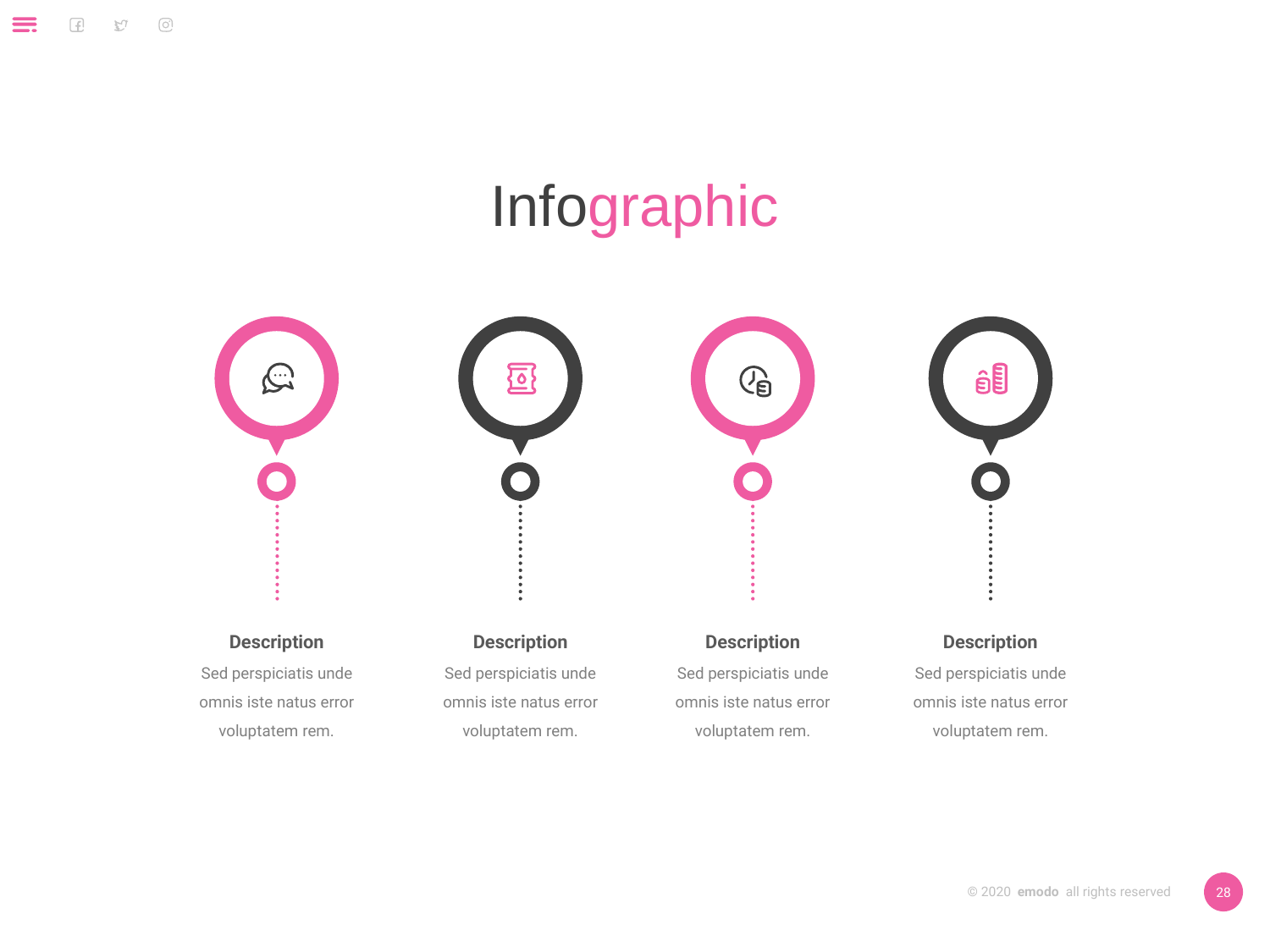

Infographic

Description
Description
Description
Description
Sed perspiciatis unde omnis iste natus error voluptatem rem.
Sed perspiciatis unde omnis iste natus error voluptatem rem.
Sed perspiciatis unde omnis iste natus error voluptatem rem.
Sed perspiciatis unde omnis iste natus error voluptatem rem.

© 2020  emodo  all rights reserved
28